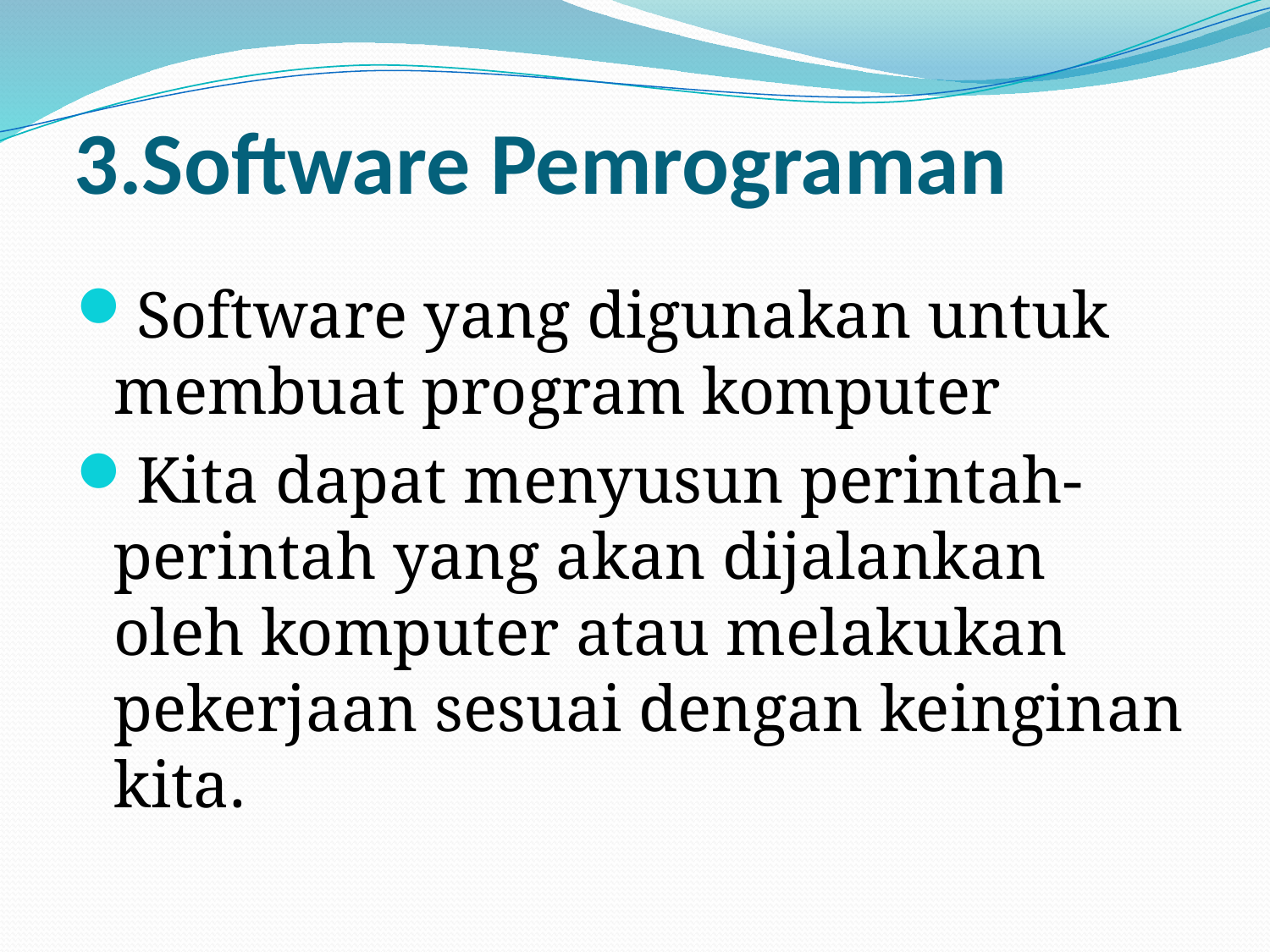

# 3.Software Pemrograman
Software yang digunakan untuk membuat program komputer
Kita dapat menyusun perintah-perintah yang akan dijalankan oleh komputer atau melakukan pekerjaan sesuai dengan keinginan kita.